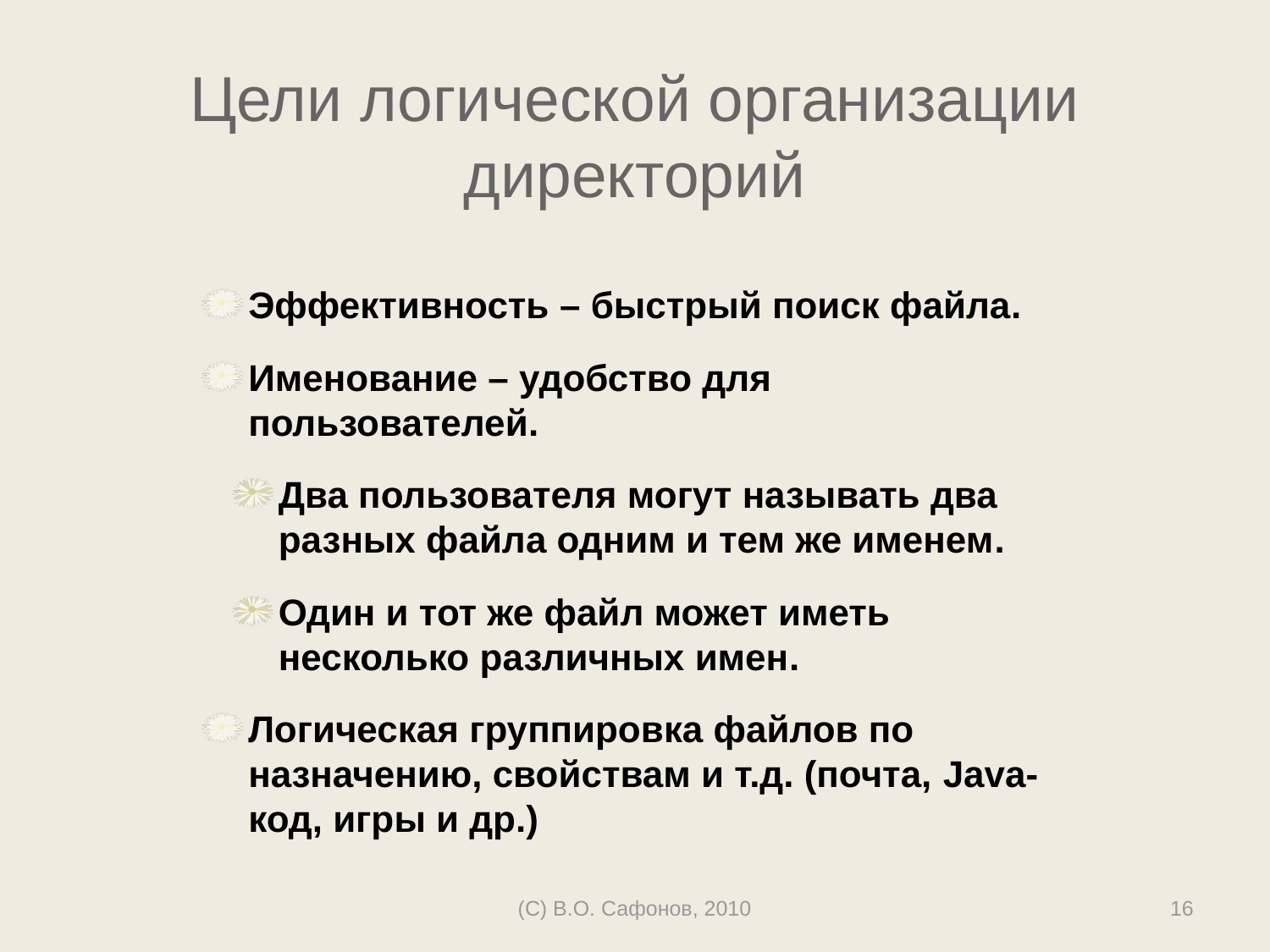

# Цели логической организации директорий
Эффективность – быстрый поиск файла.
Именование – удобство для пользователей.
Два пользователя могут называть два разных файла одним и тем же именем.
Один и тот же файл может иметь несколько различных имен.
Логическая группировка файлов по назначению, свойствам и т.д. (почта, Java-код, игры и др.)

(C) В.О. Сафонов, 2010
16